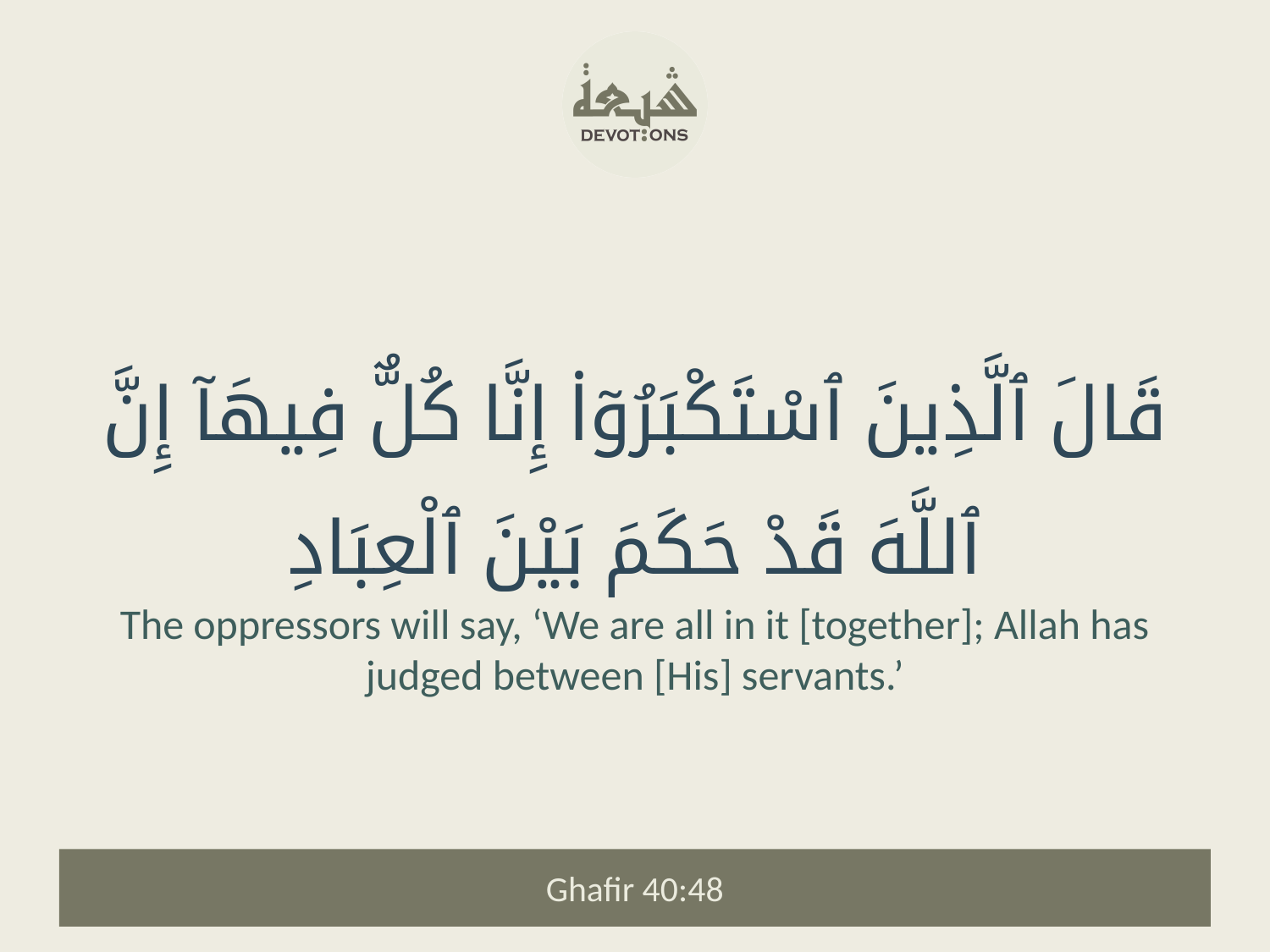

قَالَ ٱلَّذِينَ ٱسْتَكْبَرُوٓا۟ إِنَّا كُلٌّ فِيهَآ إِنَّ ٱللَّهَ قَدْ حَكَمَ بَيْنَ ٱلْعِبَادِ
The oppressors will say, ‘We are all in it [together]; Allah has judged between [His] servants.’
Ghafir 40:48